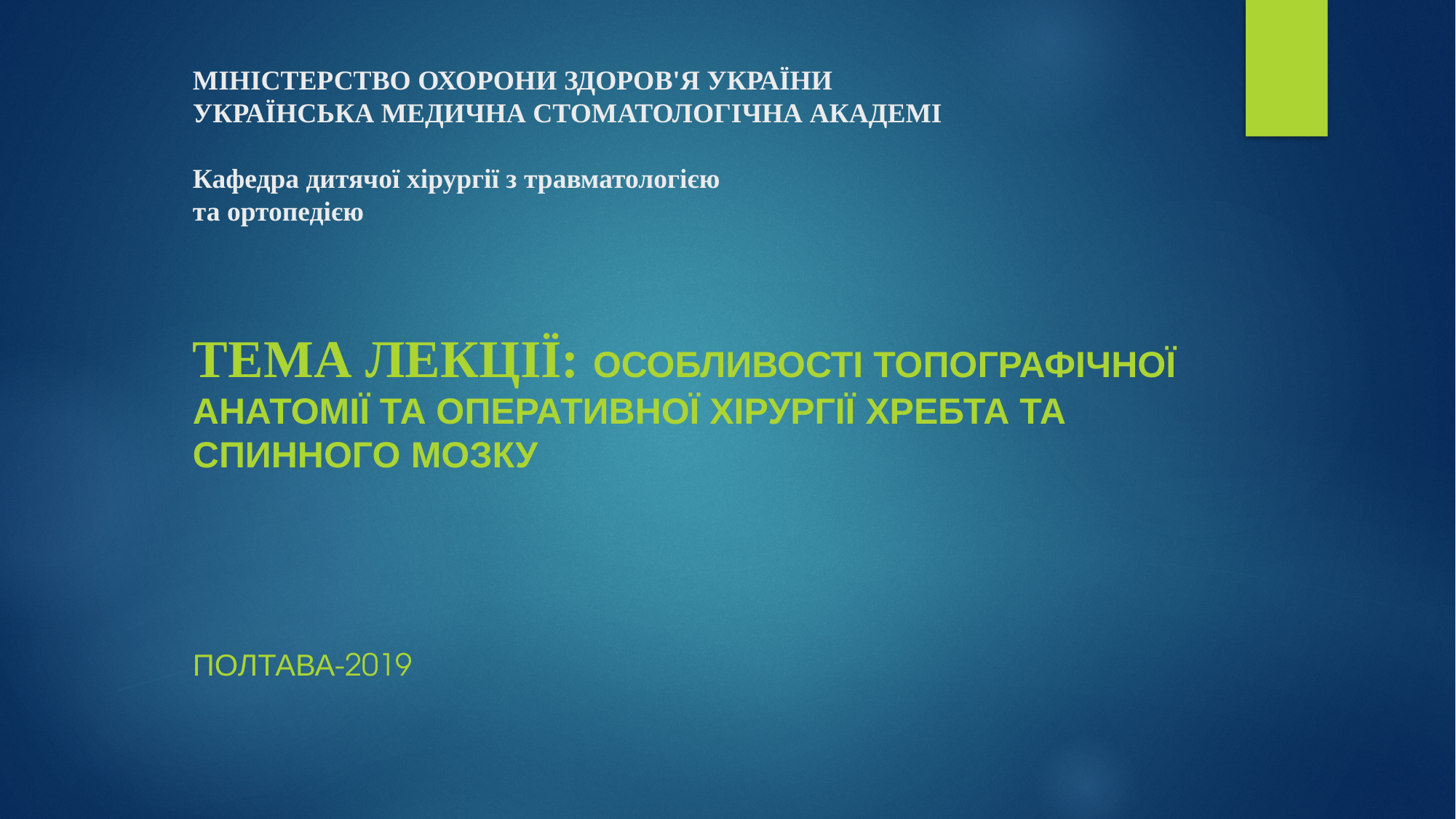

# МІНІСТЕРСТВО ОХОРОНИ ЗДОРОВ'Я УКРАЇНИ УКРАЇНСЬКА МЕДИЧНА СТОМАТОЛОГІЧНА АКАДЕМІ   Кафедра дитячої хірургії з травматологією та ортопедією
ТЕМА ЛЕКЦІЇ: Особливості топографічної анатомії та оперативної хірургії хребта та спинного мозку

ПОЛТАВА-2019